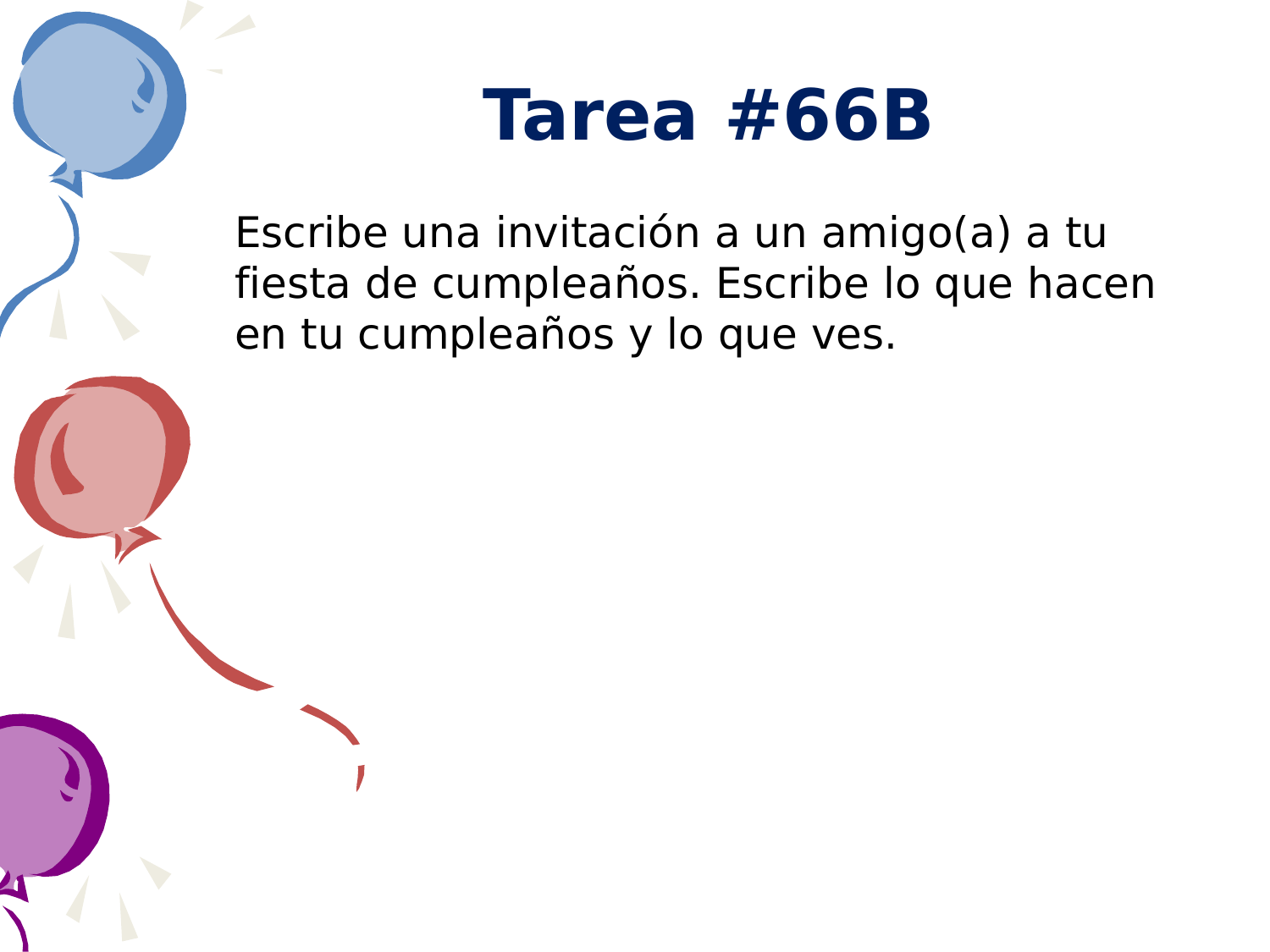

Tiquete de salida

Responde la pregunta:

¿Cuál es tu actividad favorita de la fiesta de cumpleaños en Latino América?

Tarea #66B

Escribe una invitación a un amigo(a) a tu fiesta de cumpleaños. Escribe lo que hacen en tu cumpleaños y lo que ves.